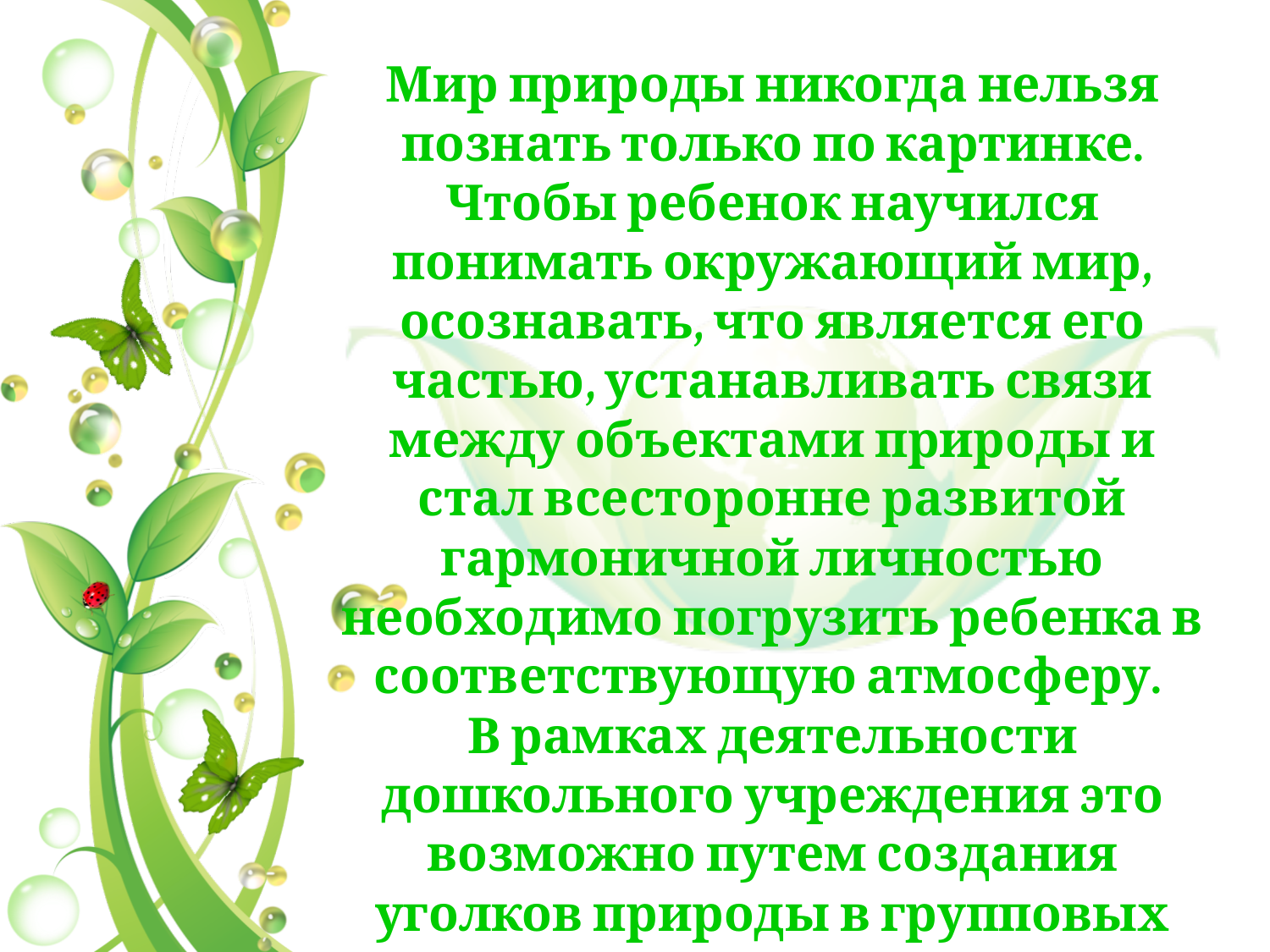

Мир природы никогда нельзя познать только по картинке.
Чтобы ребенок научился понимать окружающий мир, осознавать, что является его частью, устанавливать связи между объектами природы и стал всесторонне развитой гармоничной личностью необходимо погрузить ребенка в соответствующую атмосферу.
В рамках деятельности дошкольного учреждения это возможно путем создания уголков природы в групповых помещениях.